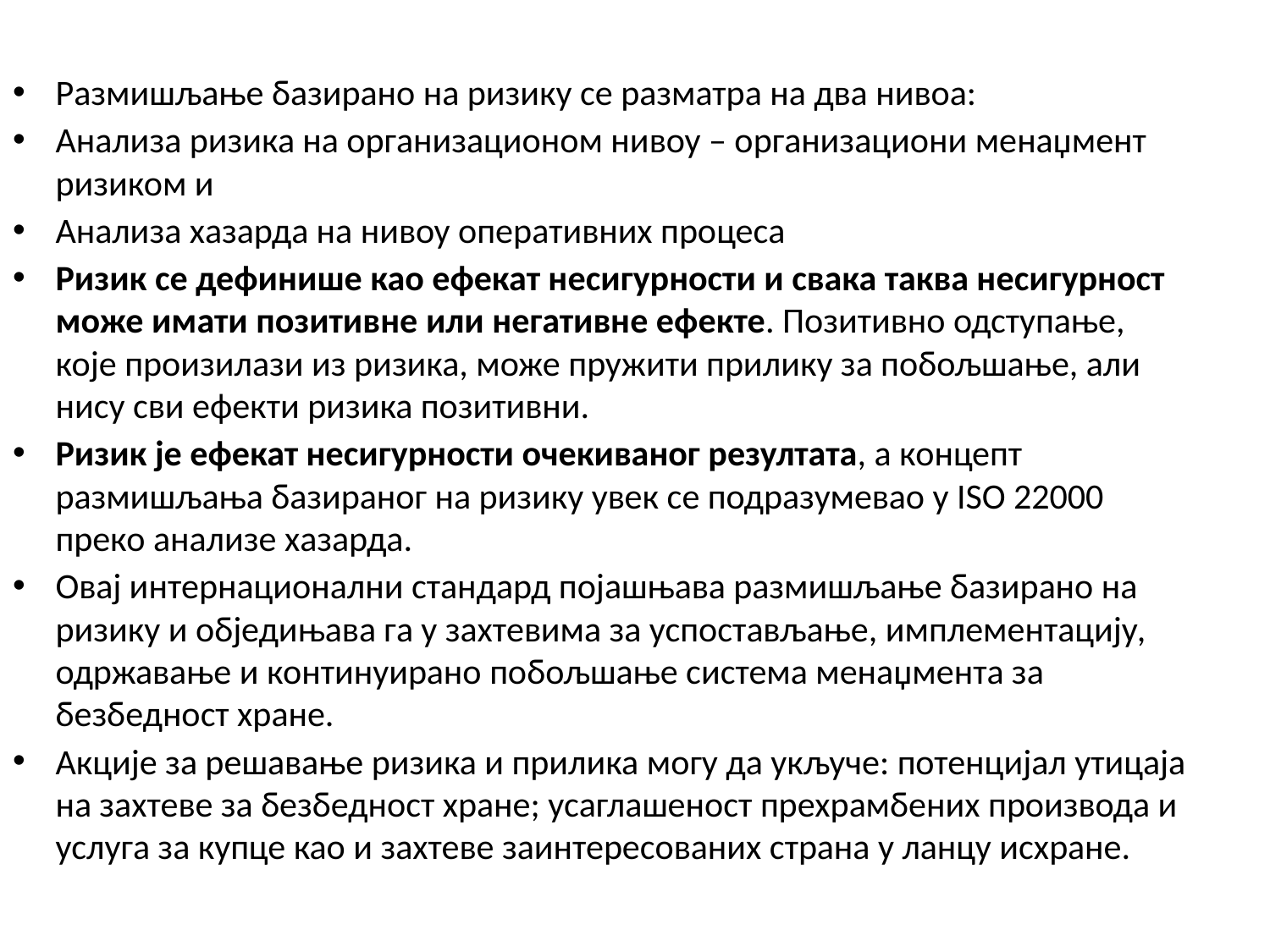

Размишљање базирано на ризику се разматра на два нивоа:
Анализа ризика на организационом нивоу – организациони менаџмент ризиком и
Анализа хазарда на нивоу оперативних процеса
Ризик се дефинише као ефекат несигурности и свака таква несигурност може имати позитивне или негативне ефекте. Позитивно одступање, које произилази из ризика, може пружити прилику за побољшање, али нису сви ефекти ризика позитивни.
Ризик је ефекат несигурности очекиваног резултата, а концепт размишљања базираног на ризику увек се подразумевао у ISO 22000 преко анализе хазарда.
Овај интернационални стандард појашњава размишљање базирано на ризику и обједињава га у захтевима за успостављање, имплементацију, одржавање и континуирано побољшање система менаџмента за безбедност хране.
Акције за решавање ризика и прилика могу да укључе: потенцијал утицаја на захтеве за безбедност хране; усаглашеност прехрамбених производа и услуга за купце као и захтеве заинтересованих страна у ланцу исхране.